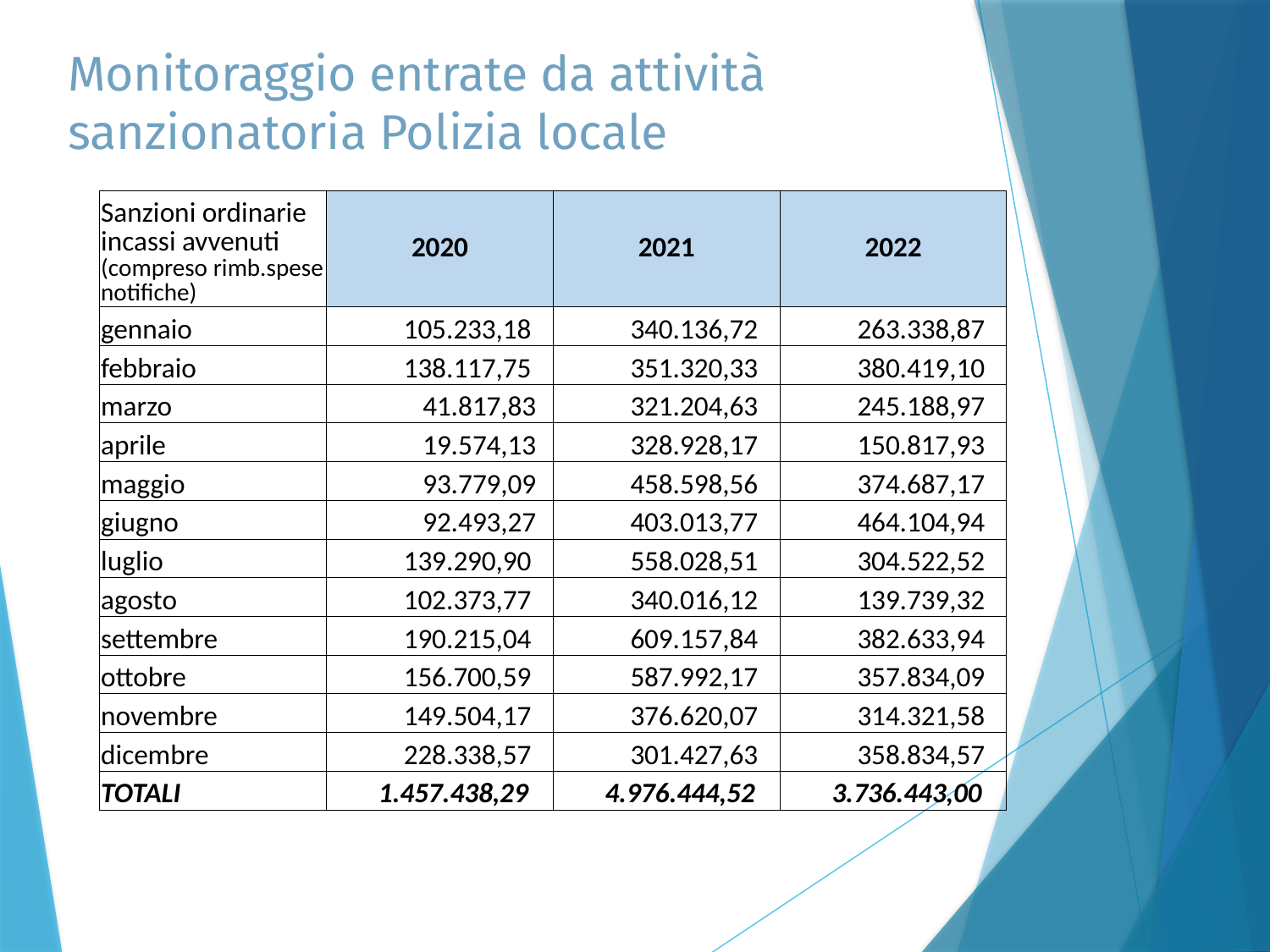

# Monitoraggio entrate da attività sanzionatoria Polizia locale
| Sanzioni ordinarie incassi avvenuti (compreso rimb.spese notifiche) | 2020 | 2021 | 2022 |
| --- | --- | --- | --- |
| gennaio | 105.233,18 | 340.136,72 | 263.338,87 |
| febbraio | 138.117,75 | 351.320,33 | 380.419,10 |
| marzo | 41.817,83 | 321.204,63 | 245.188,97 |
| aprile | 19.574,13 | 328.928,17 | 150.817,93 |
| maggio | 93.779,09 | 458.598,56 | 374.687,17 |
| giugno | 92.493,27 | 403.013,77 | 464.104,94 |
| luglio | 139.290,90 | 558.028,51 | 304.522,52 |
| agosto | 102.373,77 | 340.016,12 | 139.739,32 |
| settembre | 190.215,04 | 609.157,84 | 382.633,94 |
| ottobre | 156.700,59 | 587.992,17 | 357.834,09 |
| novembre | 149.504,17 | 376.620,07 | 314.321,58 |
| dicembre | 228.338,57 | 301.427,63 | 358.834,57 |
| TOTALI | 1.457.438,29 | 4.976.444,52 | 3.736.443,00 |